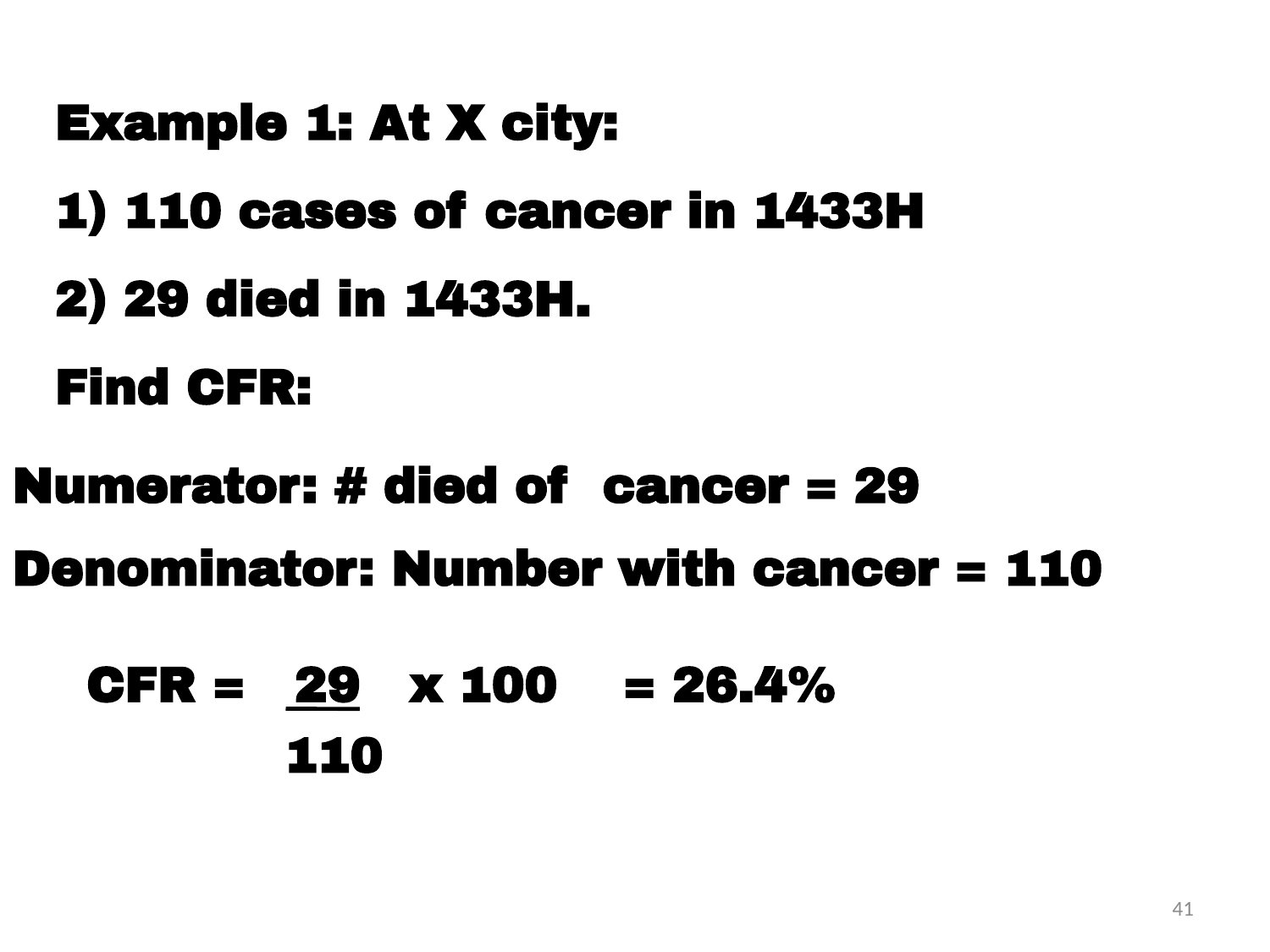

Example 1: At X city:
1) 110 cases of cancer in 1433H
2) 29 died in 1433H.
Find CFR:
Numerator: # died of  cancer = 29
Denominator: Number with cancer = 110
CFR =   29   x 100    = 26.4%
            110
41